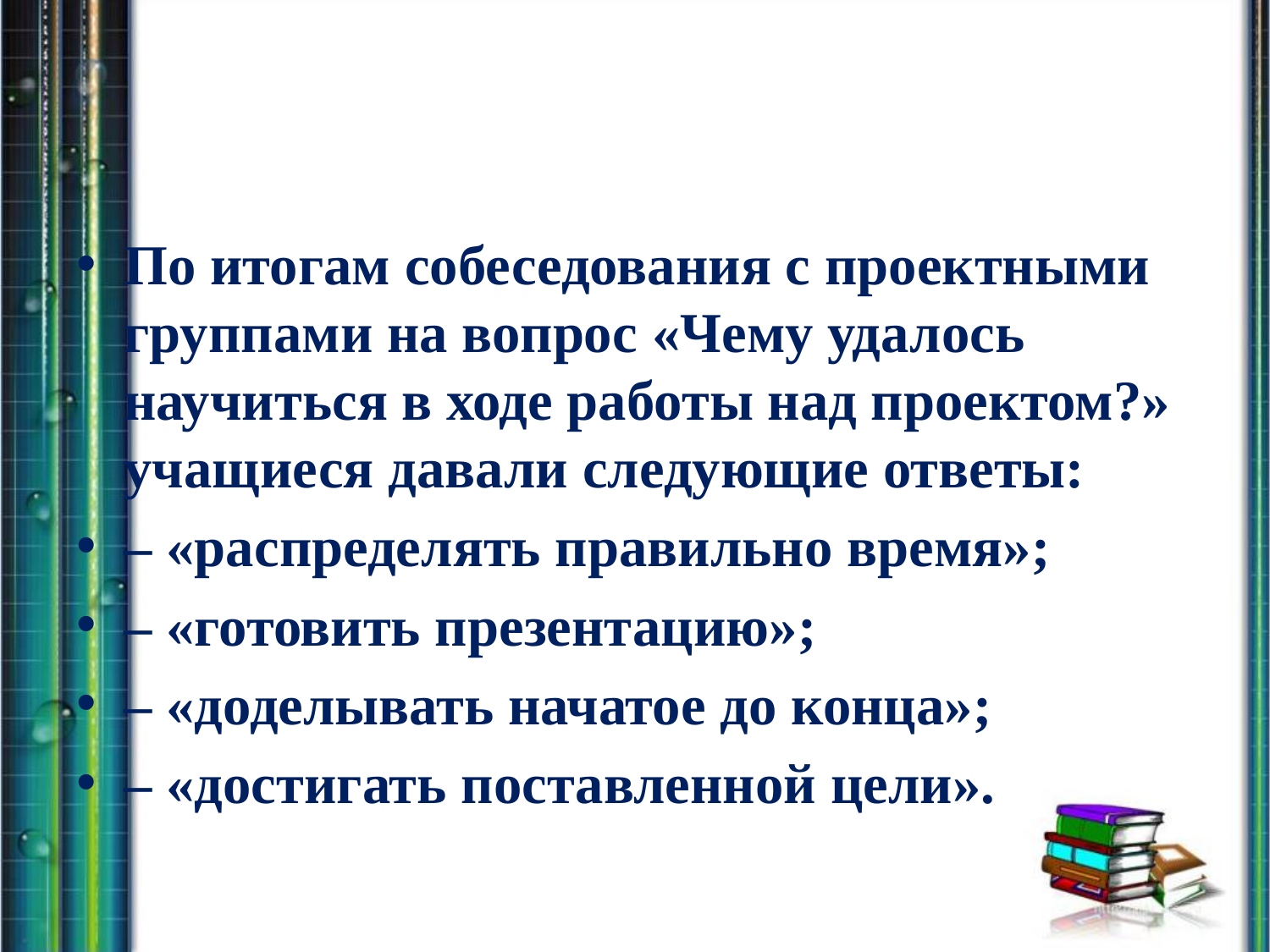

#
По итогам собеседования с проектными группами на вопрос «Чему удалось научиться в ходе работы над проектом?» учащиеся давали следующие ответы:
– «распределять правильно время»;
– «готовить презентацию»;
– «доделывать начатое до конца»;
– «достигать поставленной цели».